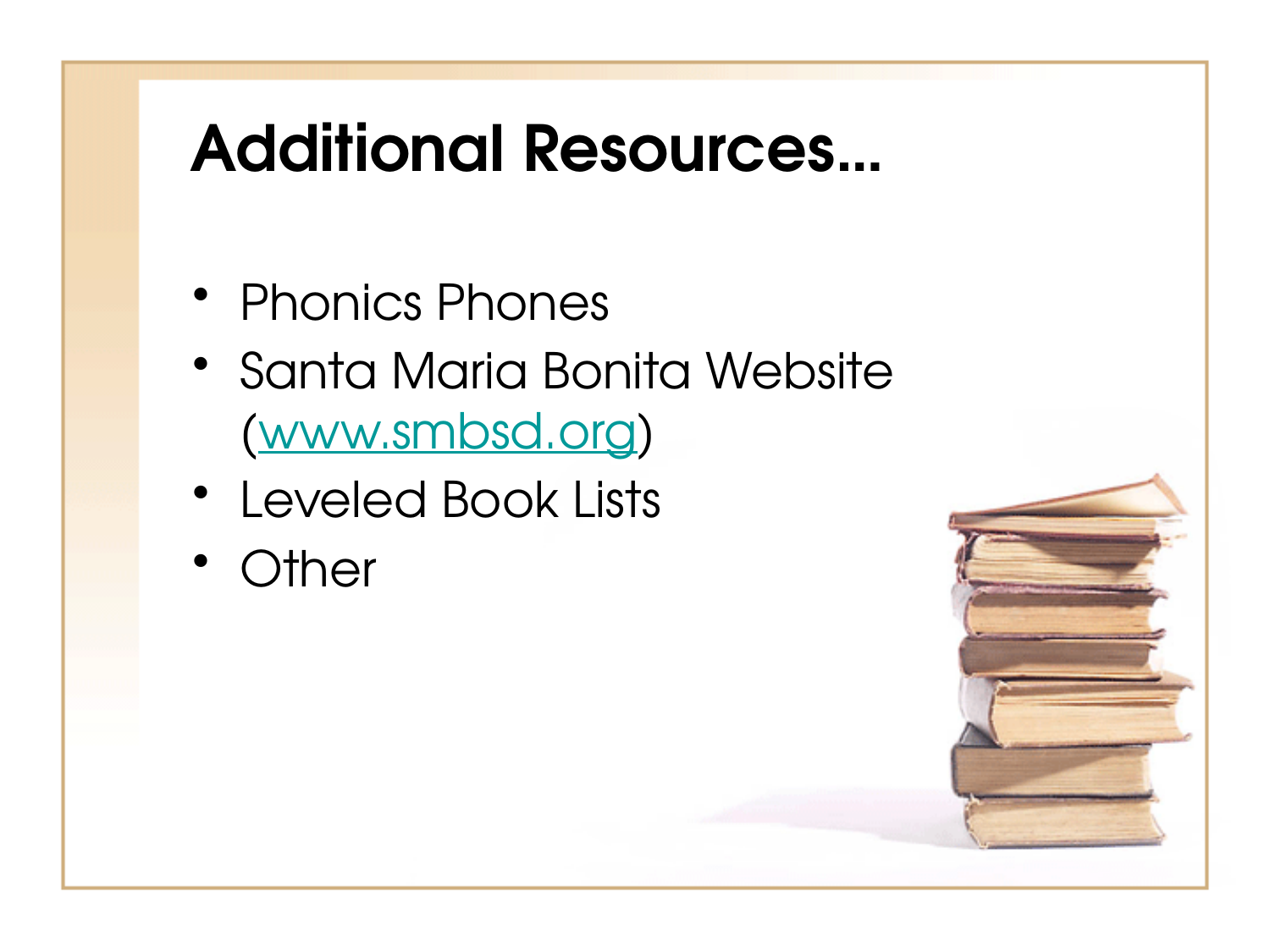

# Additional Resources…
Phonics Phones
Santa Maria Bonita Website (www.smbsd.org)
Leveled Book Lists
Other